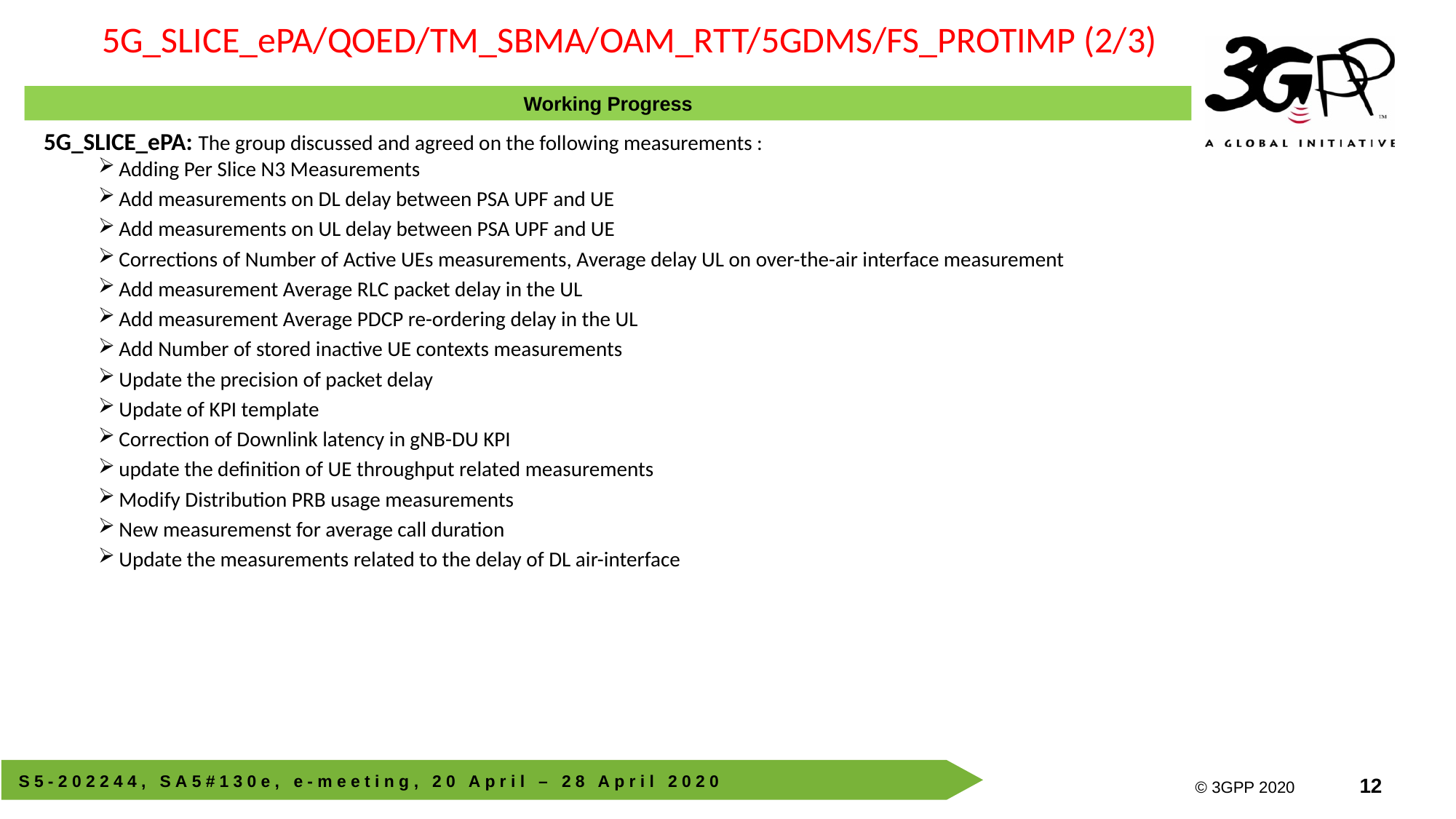

5G_SLICE_ePA/QOED/TM_SBMA/OAM_RTT/5GDMS/FS_PROTIMP (2/3)
Working Progress
5G_SLICE_ePA: The group discussed and agreed on the following measurements :
Adding Per Slice N3 Measurements
Add measurements on DL delay between PSA UPF and UE
Add measurements on UL delay between PSA UPF and UE
Corrections of Number of Active UEs measurements, Average delay UL on over-the-air interface measurement
Add measurement Average RLC packet delay in the UL
Add measurement Average PDCP re-ordering delay in the UL
Add Number of stored inactive UE contexts measurements
Update the precision of packet delay
Update of KPI template
Correction of Downlink latency in gNB-DU KPI
update the definition of UE throughput related measurements
Modify Distribution PRB usage measurements
New measuremenst for average call duration
Update the measurements related to the delay of DL air-interface